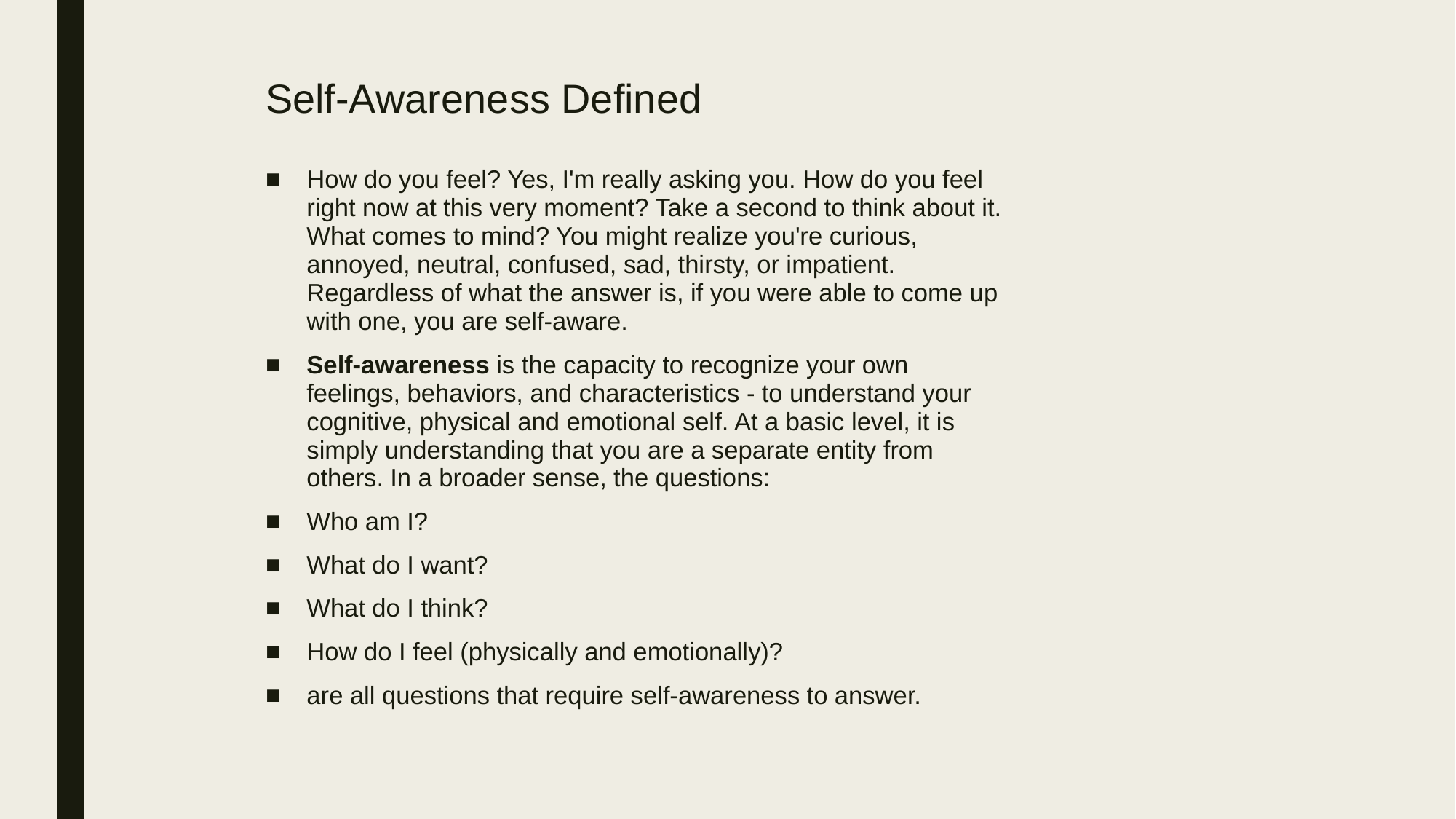

# Self-Awareness Defined
How do you feel? Yes, I'm really asking you. How do you feel right now at this very moment? Take a second to think about it. What comes to mind? You might realize you're curious, annoyed, neutral, confused, sad, thirsty, or impatient. Regardless of what the answer is, if you were able to come up with one, you are self-aware.
Self-awareness is the capacity to recognize your own feelings, behaviors, and characteristics - to understand your cognitive, physical and emotional self. At a basic level, it is simply understanding that you are a separate entity from others. In a broader sense, the questions:
Who am I?
What do I want?
What do I think?
How do I feel (physically and emotionally)?
are all questions that require self-awareness to answer.